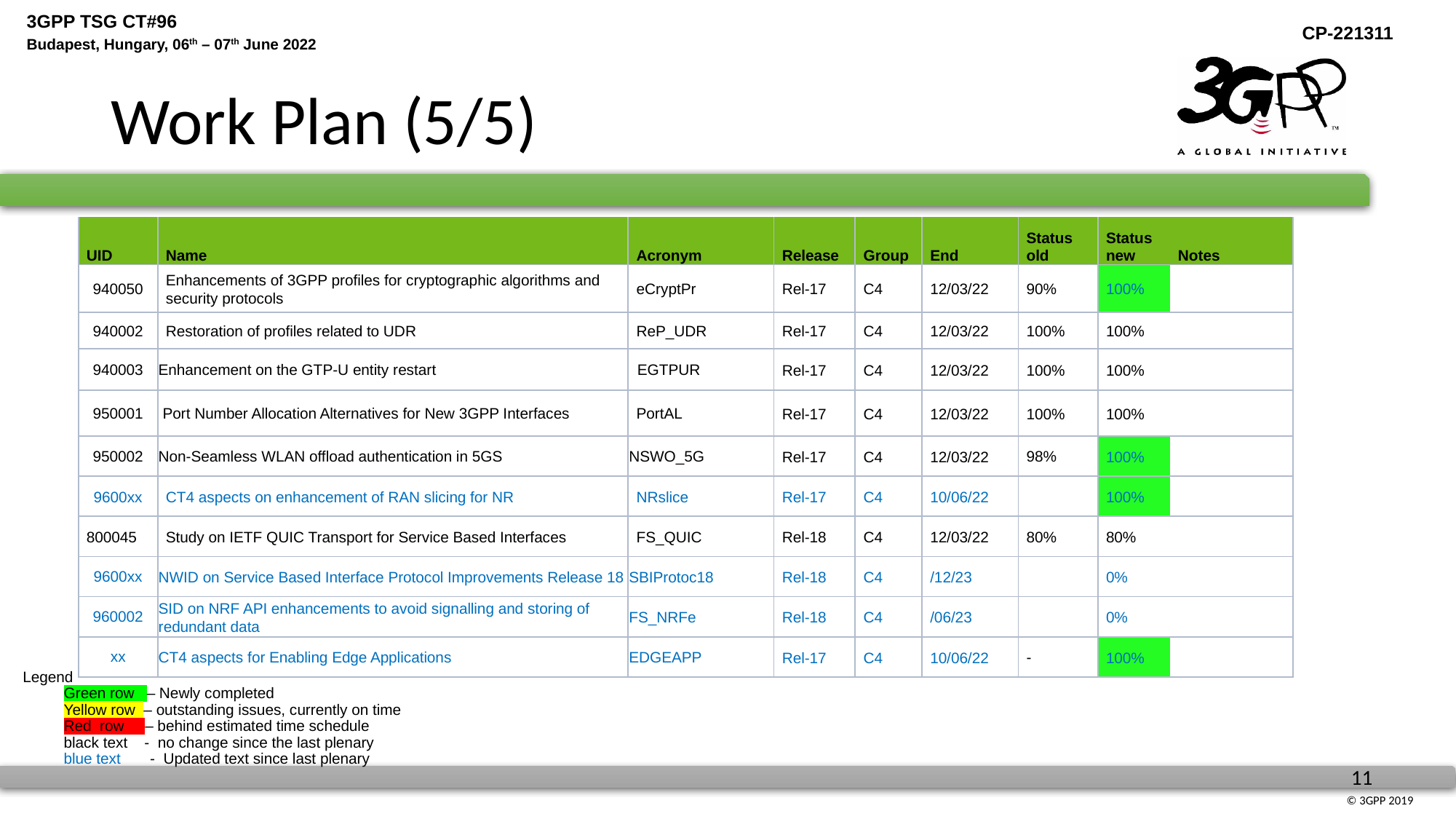

# Work Plan (5/5)
| UID | Name | Acronym | Release | Group | End | Status old | Status new | Notes |
| --- | --- | --- | --- | --- | --- | --- | --- | --- |
| 940050 | Enhancements of 3GPP profiles for cryptographic algorithms and security protocols | eCryptPr | Rel-17 | C4 | 12/03/22 | 90% | 100% |  |
| 940002 | Restoration of profiles related to UDR | ReP\_UDR | Rel-17 | C4 | 12/03/22 | 100% | 100% |  |
| 940003 | Enhancement on the GTP-U entity restart | EGTPUR | Rel-17 | C4 | 12/03/22 | 100% | 100% |  |
| 950001 | Port Number Allocation Alternatives for New 3GPP Interfaces | PortAL | Rel-17 | C4 | 12/03/22 | 100% | 100% |  |
| 950002 | Non-Seamless WLAN offload authentication in 5GS | NSWO\_5G | Rel-17 | C4 | 12/03/22 | 98% | 100% |  |
| 9600xx | CT4 aspects on enhancement of RAN slicing for NR | NRslice | Rel-17 | C4 | 10/06/22 |  | 100% |  |
| 800045 | Study on IETF QUIC Transport for Service Based Interfaces | FS\_QUIC | Rel-18 | C4 | 12/03/22 | 80% | 80% |  |
| 9600xx | NWID on Service Based Interface Protocol Improvements Release 18 | SBIProtoc18 | Rel-18 | C4 | /12/23 |  | 0% |  |
| 960002 | SID on NRF API enhancements to avoid signalling and storing of redundant data | FS\_NRFe | Rel-18 | C4 | /06/23 |  | 0% |  |
| xx | CT4 aspects for Enabling Edge Applications | EDGEAPP | Rel-17 | C4 | 10/06/22 | - | 100% |  |
Legend
Green row   – Newly completed
	Yellow row  – outstanding issues, currently on time
Red  row     – behind estimated time schedule
	black text    -  no change since the last plenary
	blue text       -  Updated text since last plenary